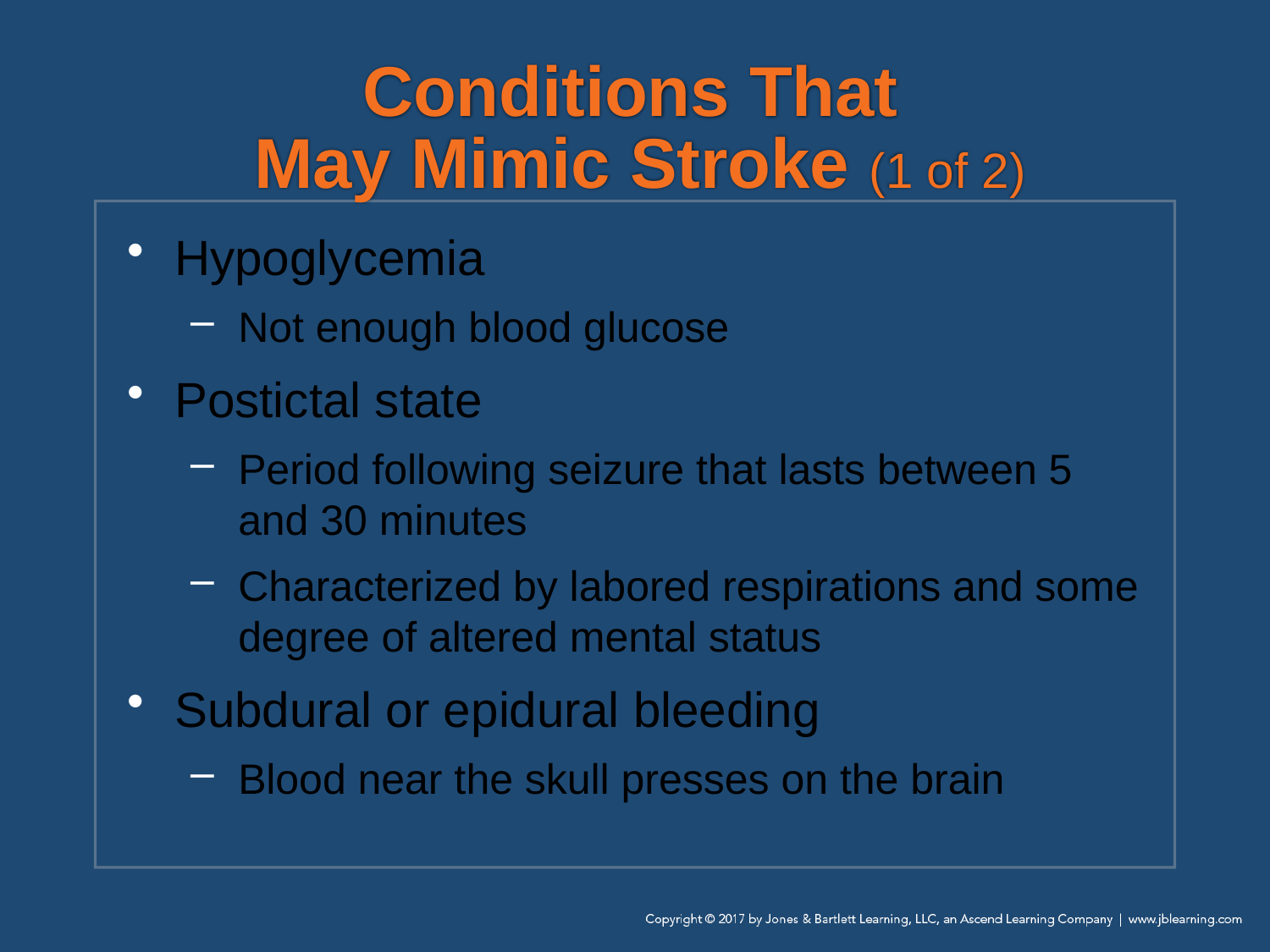

# Conditions That May Mimic Stroke (1 of 2)
Hypoglycemia
Not enough blood glucose
Postictal state
Period following seizure that lasts between 5 and 30 minutes
Characterized by labored respirations and some degree of altered mental status
Subdural or epidural bleeding
Blood near the skull presses on the brain